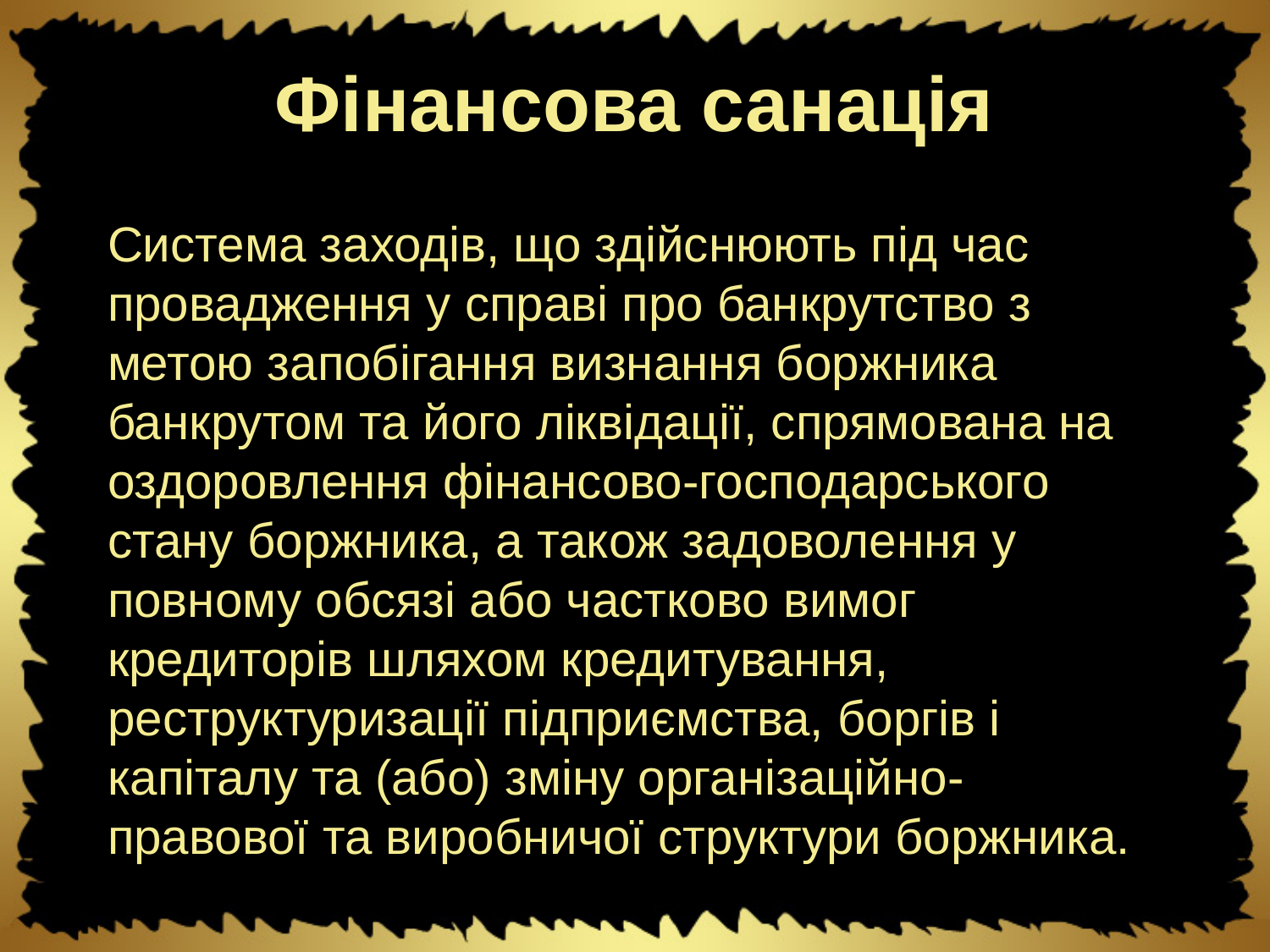

# Фінансова санація
Система заходів, що здійснюють під час провадження у справі про банкрутство з метою запобігання визнання боржника банкрутом та його ліквідації, спрямована на оздоровлення фінансово-господарського стану боржника, а також задоволення у повному обсязі або частково вимог кредиторів шляхом кредитування, реструктуризації підприємства, боргів і капіталу та (або) зміну організаційно-правової та виробничої структури боржника.